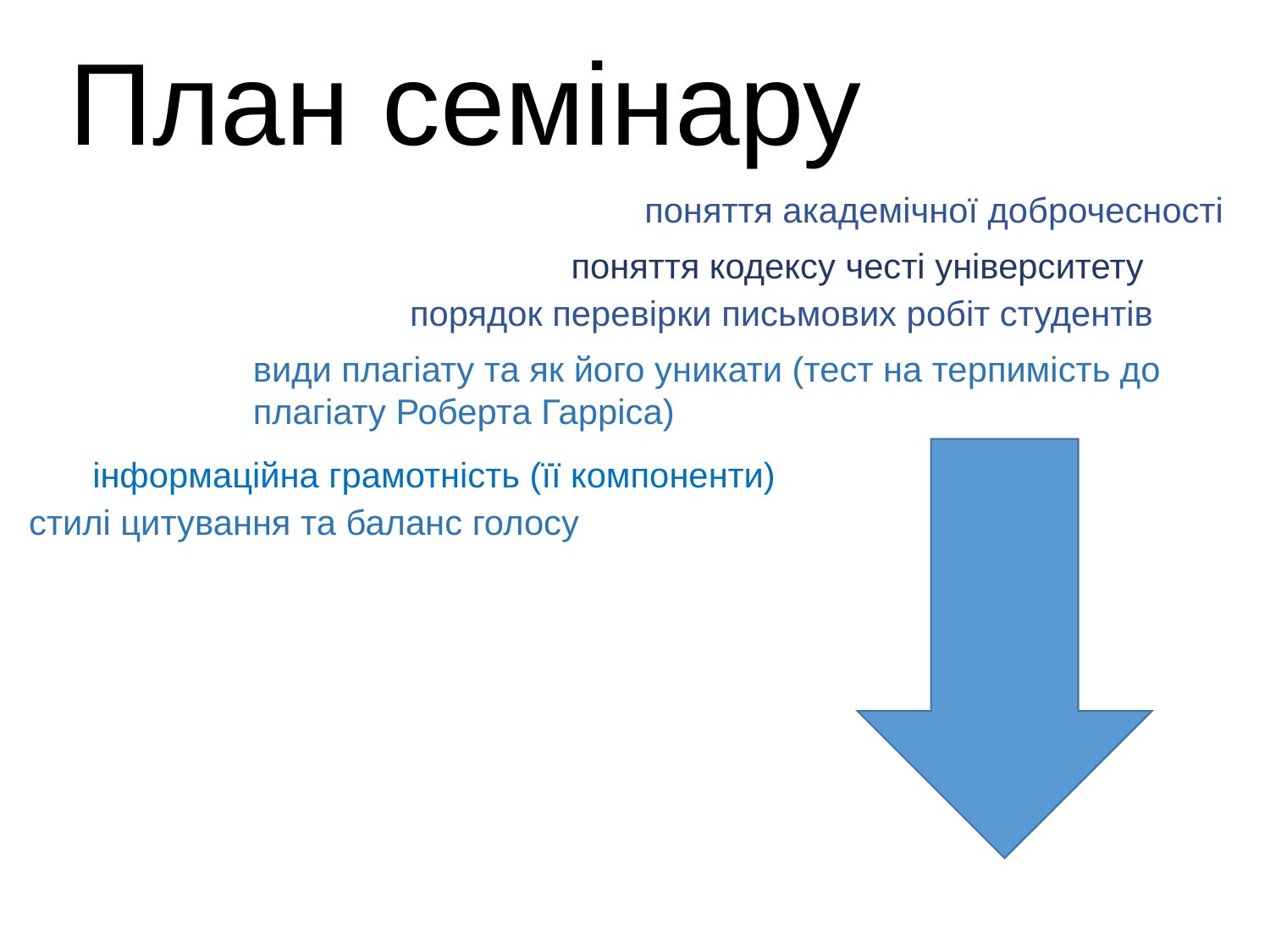

# План семінару
поняття академічної доброчесності
поняття кодексу честі університету
порядок перевірки письмових робіт студентів
види плагіату та як його уникати (тест на терпимість до плагіату Роберта Гарріса)

інформаційна грамотність (її компоненти)
стилі цитування та баланс голосу